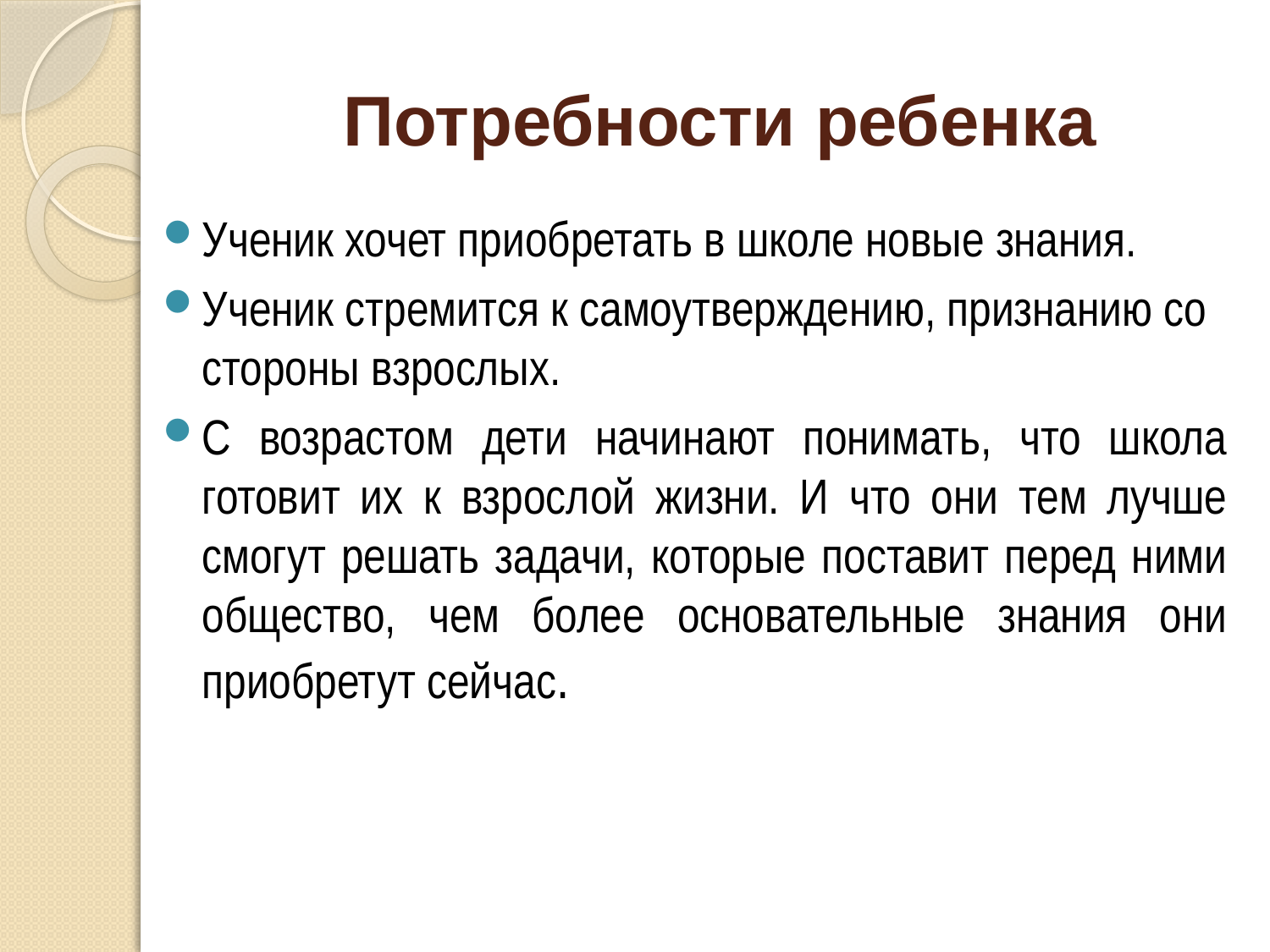

# Потребности ребенка
Ученик хочет приобретать в школе новые знания.
Ученик стремится к самоутверждению, признанию со стороны взрослых.
С возрастом дети начинают понимать, что школа готовит их к взрослой жизни. И что они тем лучше смогут решать задачи, которые поставит перед ними общество, чем более основательные знания они приобретут сейчас.